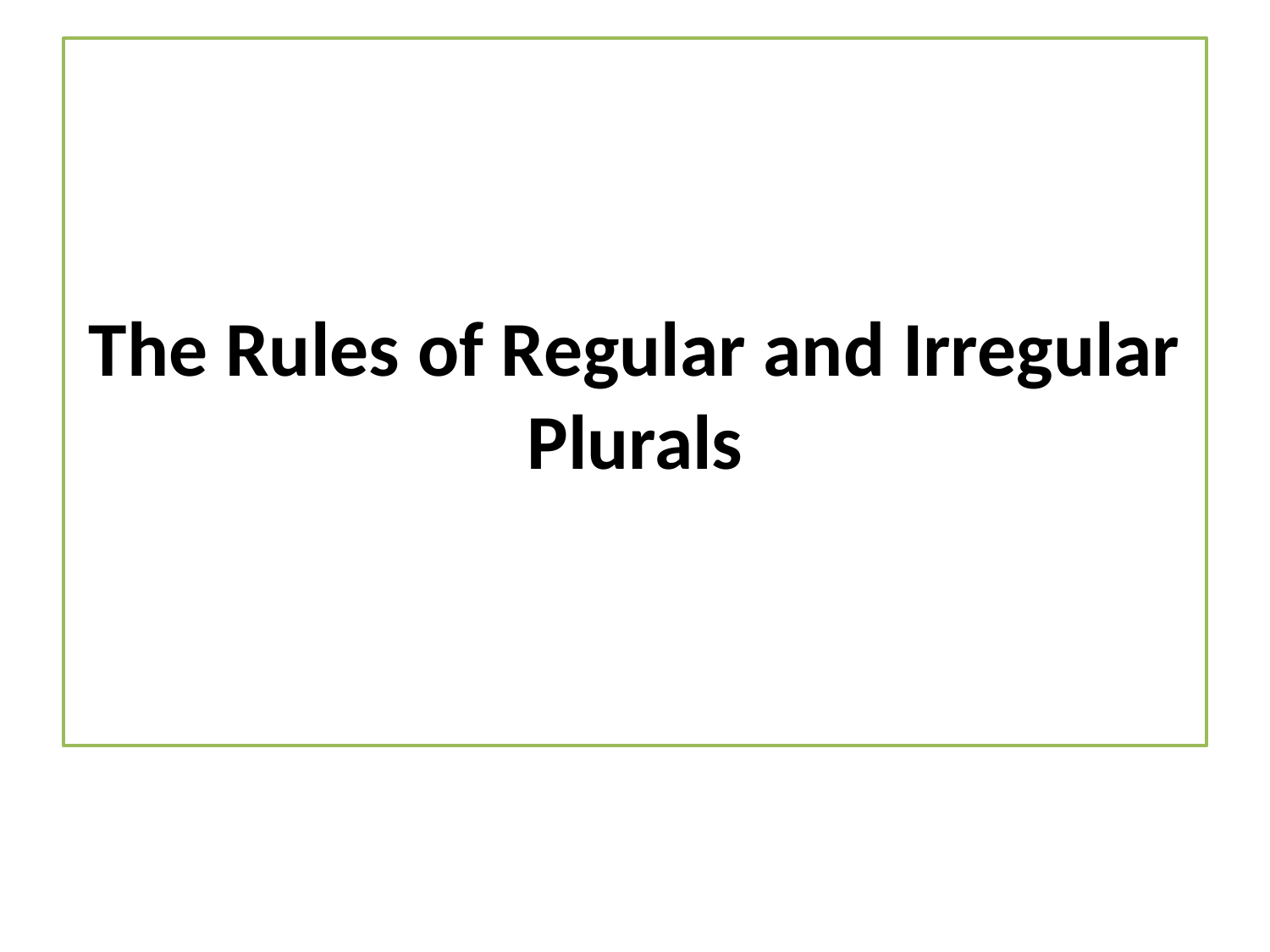

# The Rules of Regular and Irregular Plurals